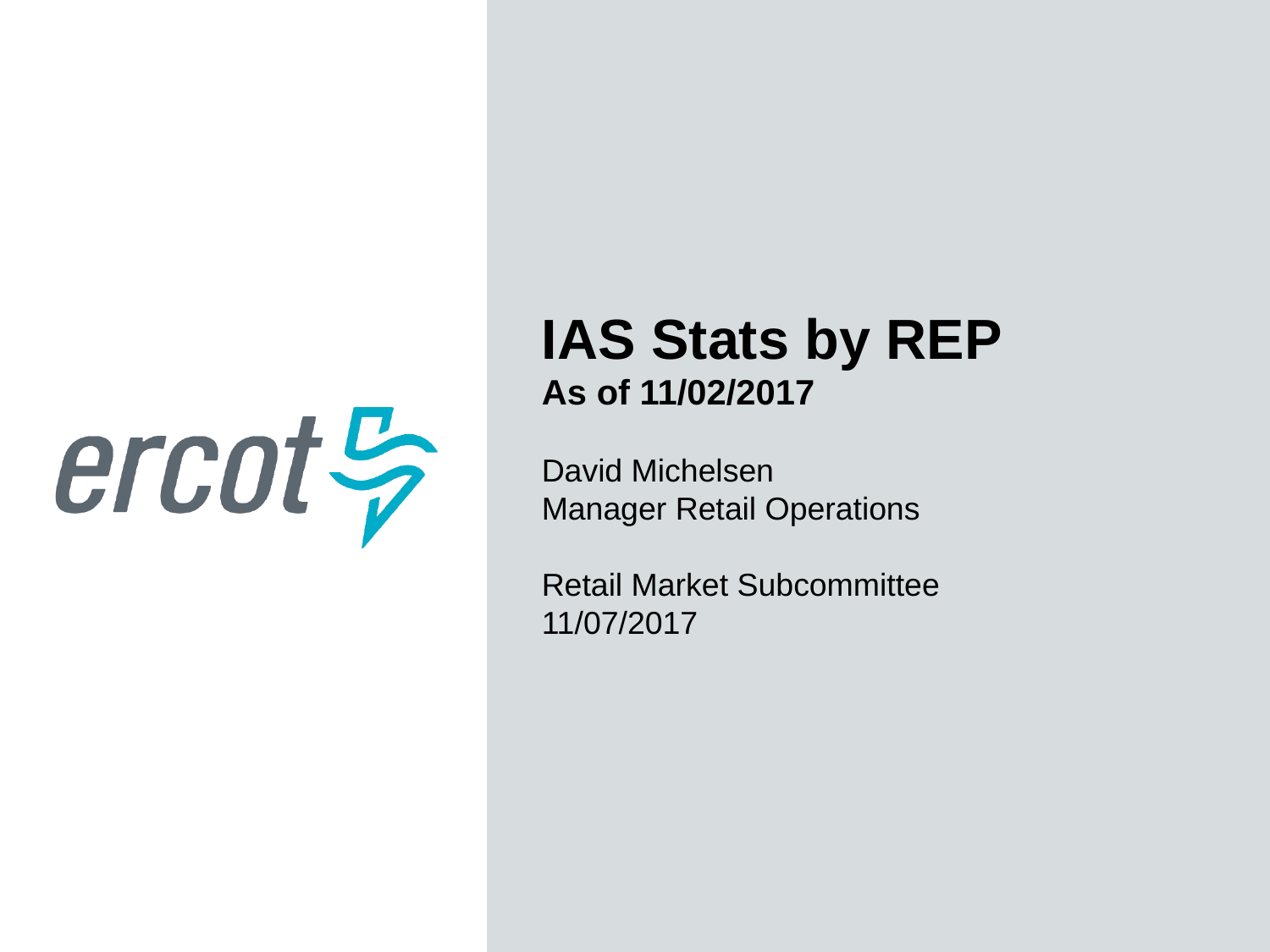

IAS Stats by REP
As of 11/02/2017

David Michelsen
Manager Retail Operations

Retail Market Subcommittee
11/07/2017